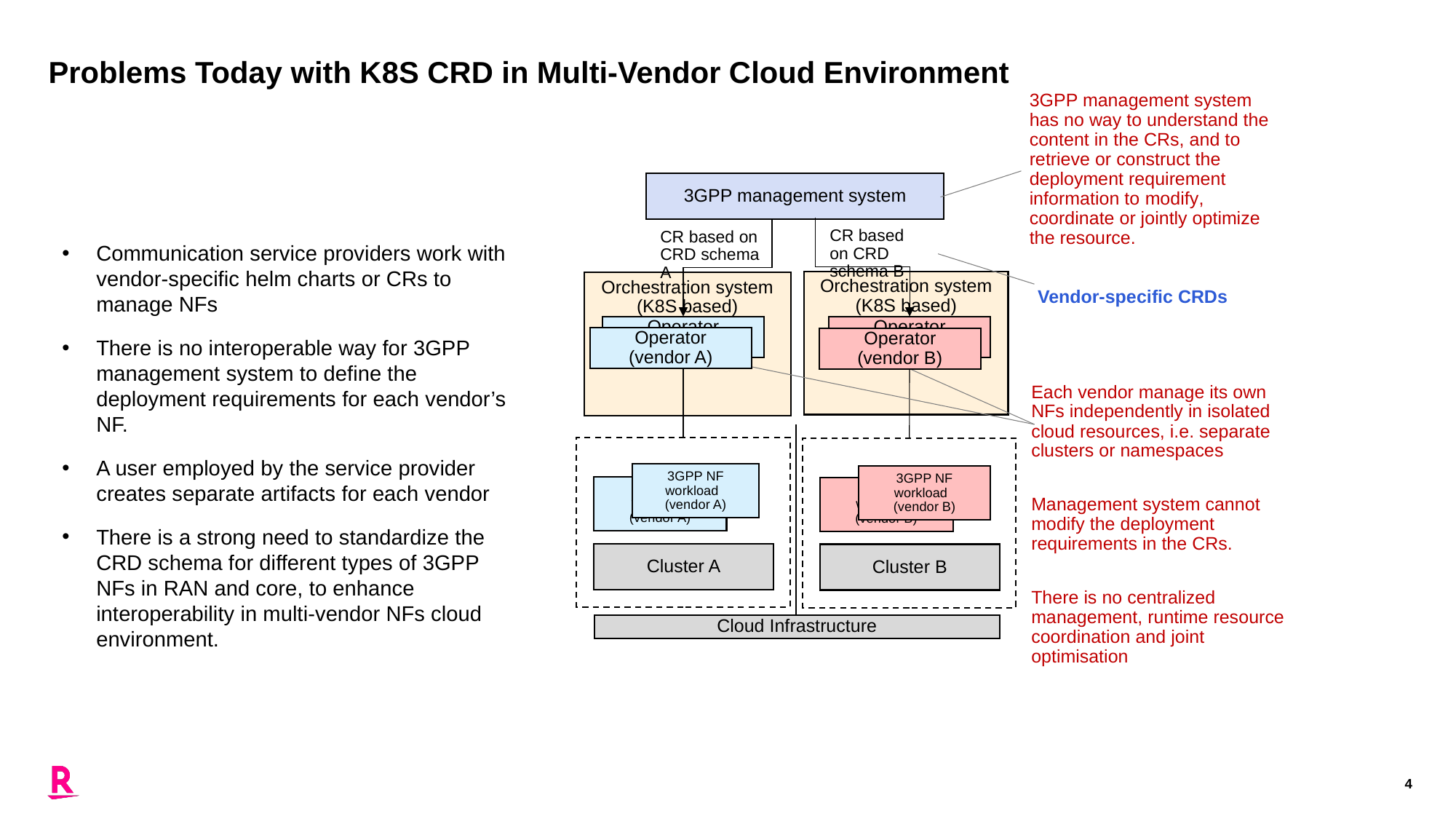

# Problems Today with K8S CRD in Multi-Vendor Cloud Environment
3GPP management system has no way to understand the content in the CRs, and to retrieve or construct the deployment requirement information to modify, coordinate or jointly optimize the resource.
3GPP management system
CR based on CRD schema B
CR based on CRD schema A
Communication service providers work with vendor-specific helm charts or CRs to manage NFs
There is no interoperable way for 3GPP management system to define the deployment requirements for each vendor’s NF.
A user employed by the service provider creates separate artifacts for each vendor
There is a strong need to standardize the CRD schema for different types of 3GPP NFs in RAN and core, to enhance interoperability in multi-vendor NFs cloud environment.
Orchestration system (K8S based)
Orchestration system (K8S based)
Vendor-specific CRDs
Operator
(vendor A)
Operator
(vendor B)
Operator
(vendor A)
Operator
(vendor B)
Each vendor manage its own NFs independently in isolated cloud resources, i.e. separate clusters or namespaces
Management system cannot modify the deployment requirements in the CRs.
There is no centralized management, runtime resource coordination and joint optimisation

3GPP NF workload
(vendor A)
3GPP NF workload
(vendor B)
3GPP NF workload
(vendor A)
3GPP NF workload
(vendor B)
Cluster A
Cluster B
Cloud Infrastructure